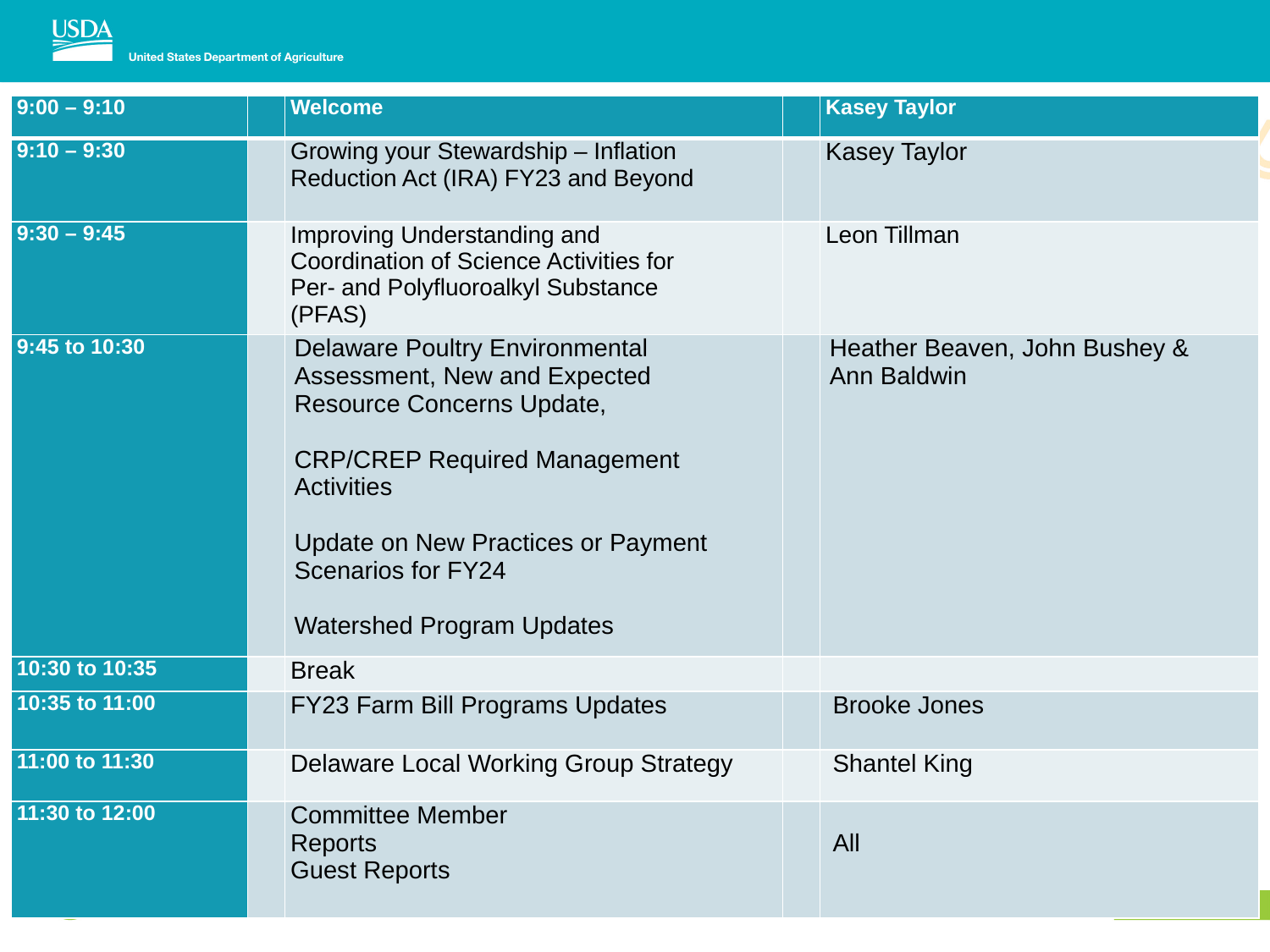

#
| 9:00 – 9:10 |  | Welcome |  | Kasey Taylor |
| --- | --- | --- | --- | --- |
| 9:10 – 9:30 |  | Growing your Stewardship – Inflation Reduction Act (IRA) FY23 and Beyond |  | Kasey Taylor |
| 9:30 – 9:45 |  | Improving Understanding and Coordination of Science Activities for Per- and Polyfluoroalkyl Substance (PFAS) |  | Leon Tillman |
| 9:45 to 10:30 |  | Delaware Poultry Environmental Assessment, New and Expected Resource Concerns Update,  CRP/CREP Required Management Activities Update on New Practices or Payment Scenarios for FY24 Watershed Program Updates |  | Heather Beaven, John Bushey & Ann Baldwin |
| 10:30 to 10:35 |  | Break |  |  |
| 10:35 to 11:00 |  | FY23 Farm Bill Programs Updates |  | Brooke Jones |
| 11:00 to 11:30 |  | Delaware Local Working Group Strategy |  | Shantel King |
| 11:30 to 12:00 |  | Committee Member Reports  Guest Reports |  | All |